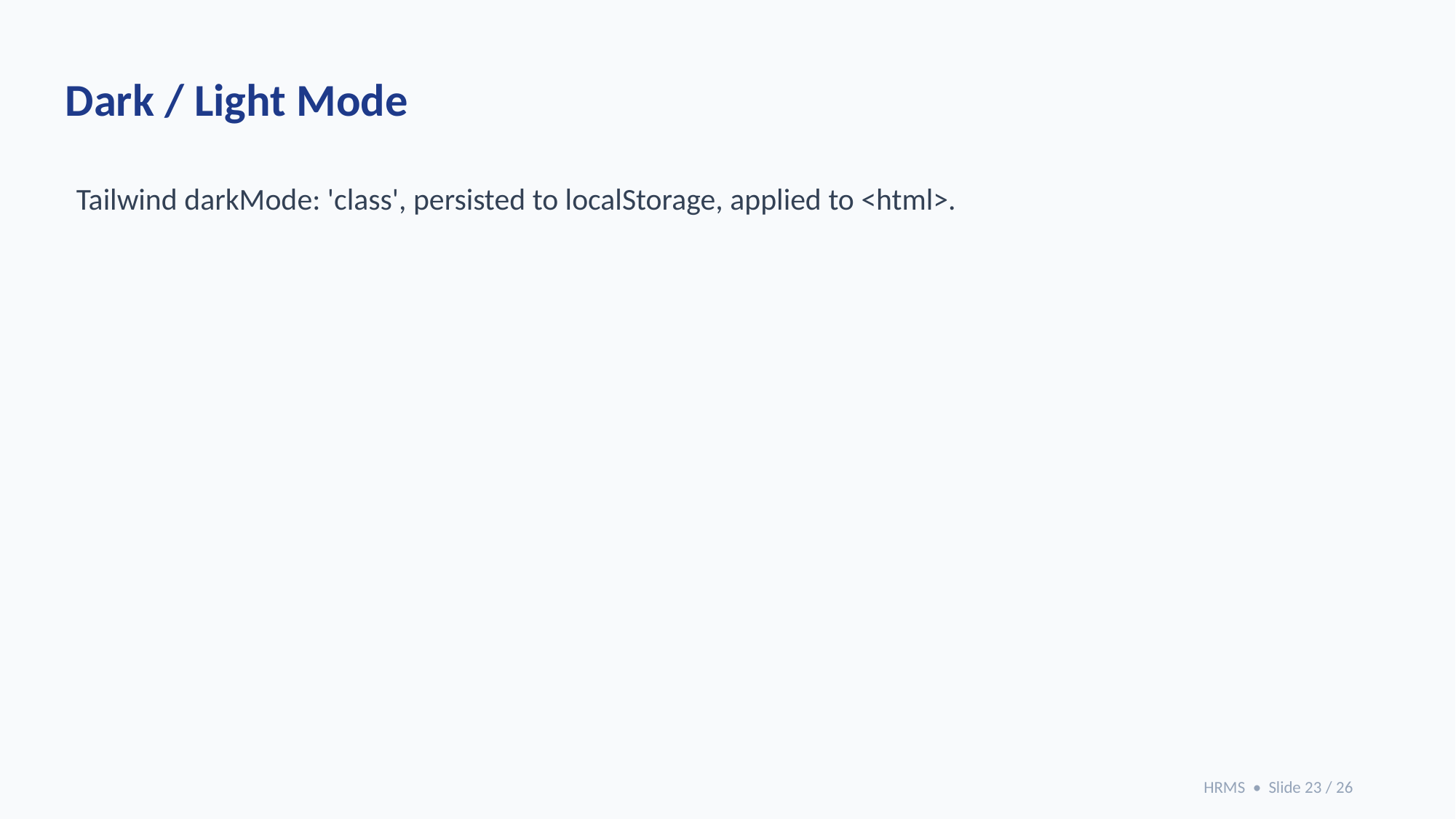

Dark / Light Mode
Tailwind darkMode: 'class', persisted to localStorage, applied to <html>.
HRMS  •  Slide 23 / 26